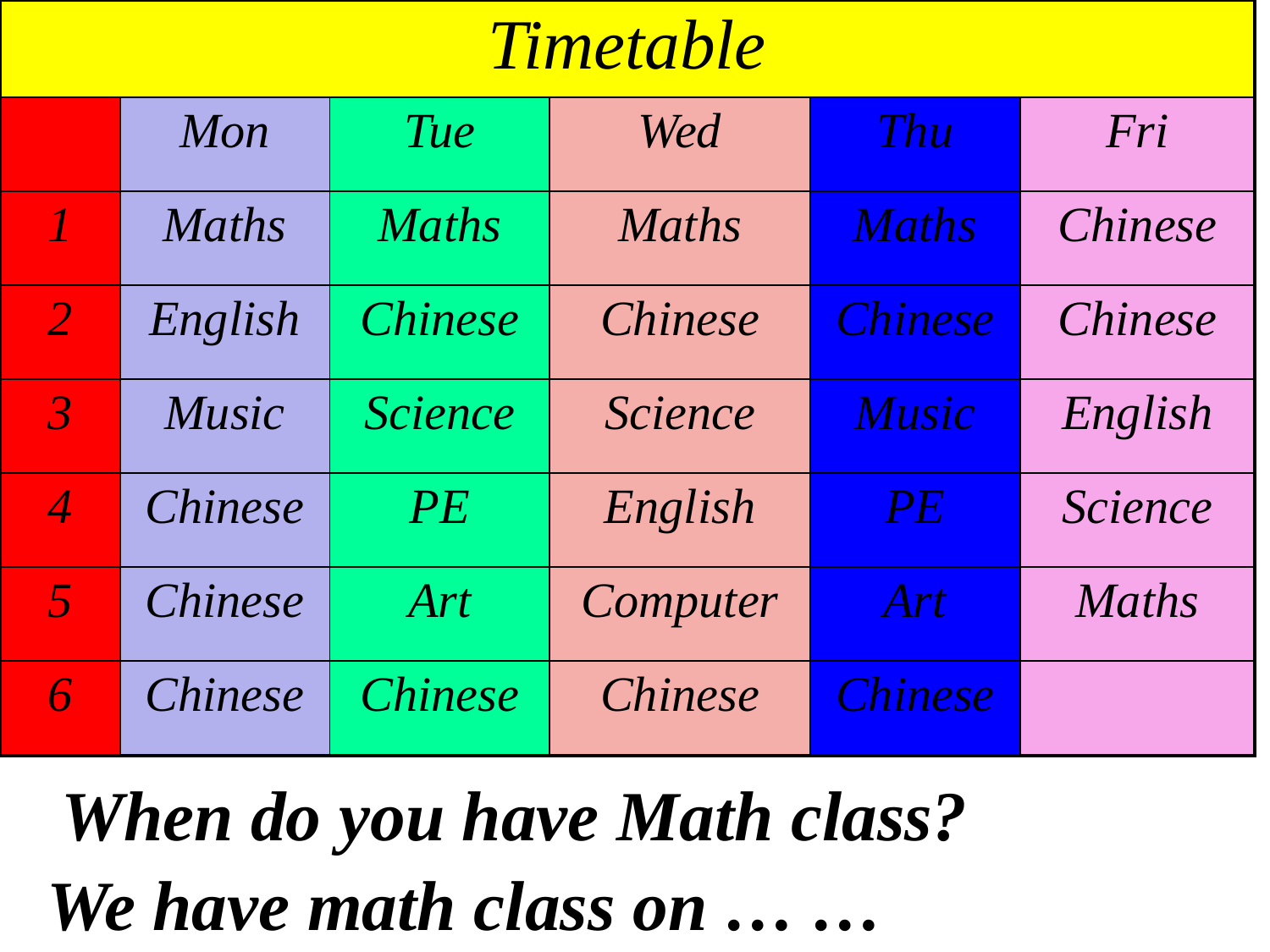

| Timetable |  |  |  |  |  |
| --- | --- | --- | --- | --- | --- |
|  | Mon | Tue | Wed | Thu | Fri |
| 1 | Maths | Maths | Maths | Maths | Chinese |
| 2 | English | Chinese | Chinese | Chinese | Chinese |
| 3 | Music | Science | Science | Music | English |
| 4 | Chinese | PE | English | PE | Science |
| 5 | Chinese | Art | Computer | Art | Maths |
| 6 | Chinese | Chinese | Chinese | Chinese |  |
When do you have Math class?
We have math class on … …